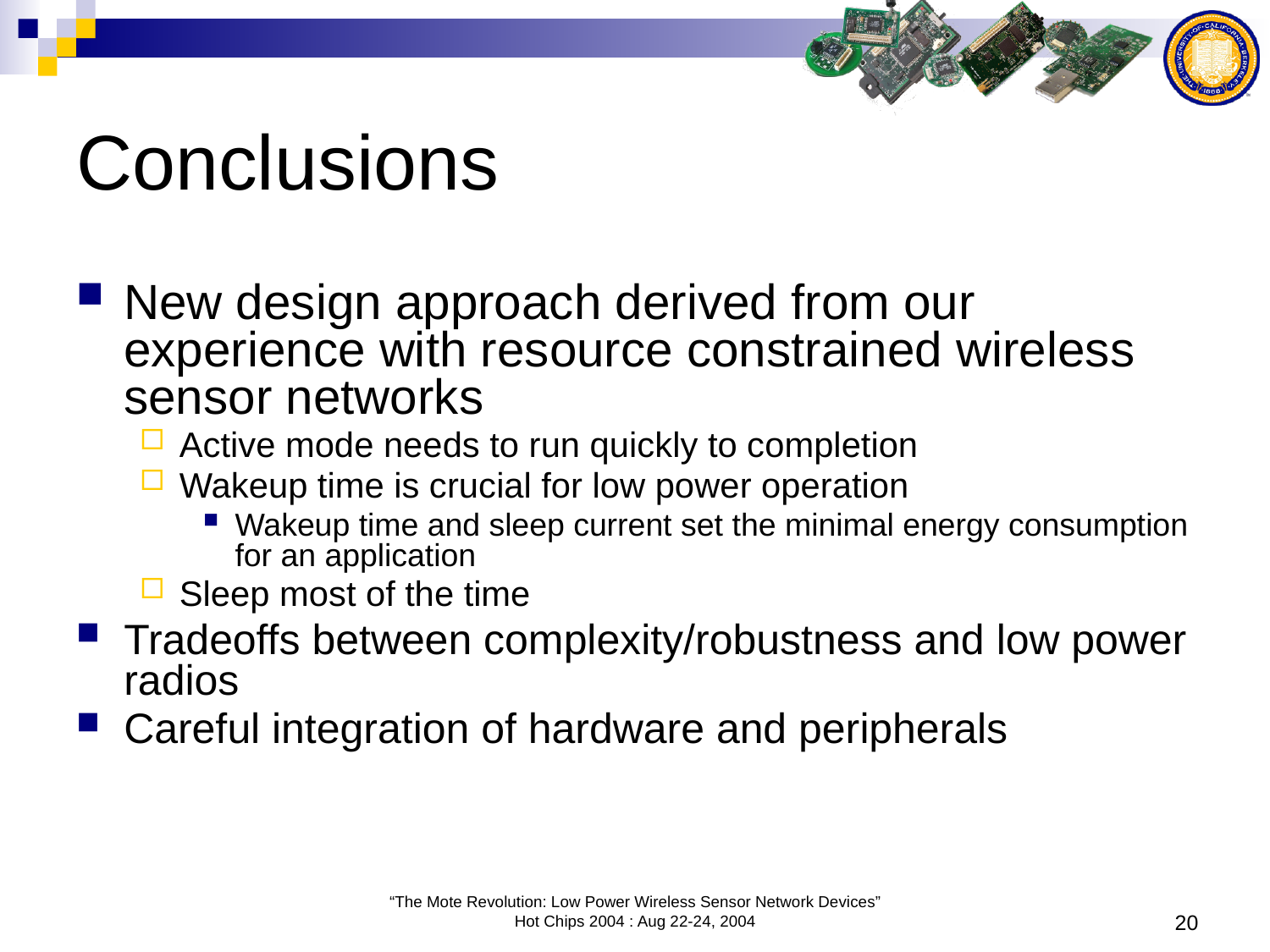

# Conclusions
New design approach derived from our experience with resource constrained wireless sensor networks
Active mode needs to run quickly to completion
Wakeup time is crucial for low power operation
Wakeup time and sleep current set the minimal energy consumption for an application
Sleep most of the time
Tradeoffs between complexity/robustness and low power radios
Careful integration of hardware and peripherals
“The Mote Revolution: Low Power Wireless Sensor Network Devices”
Hot Chips 2004 : Aug 22-24, 2004